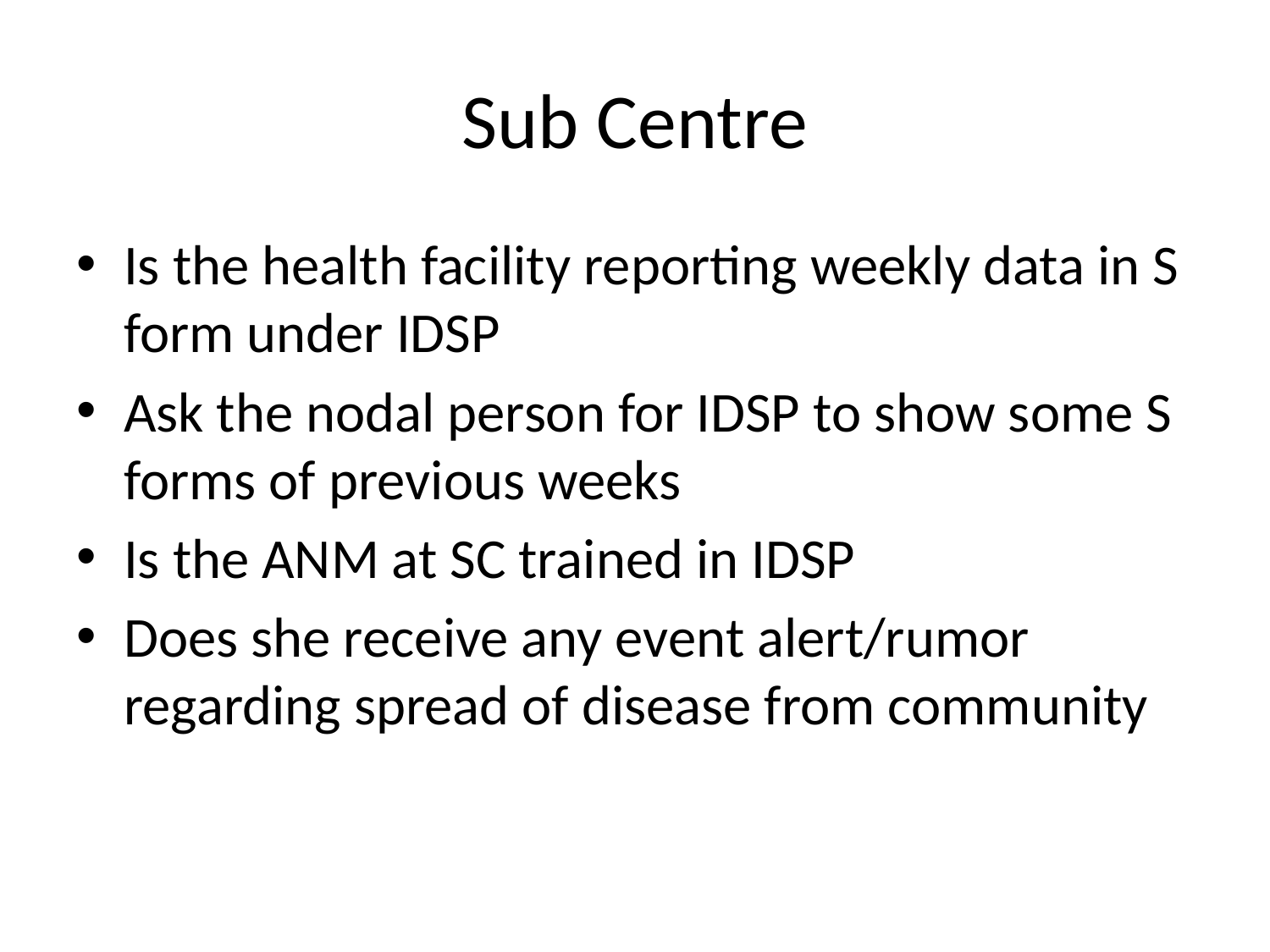

# Sub Centre
Is the health facility reporting weekly data in S form under IDSP
Ask the nodal person for IDSP to show some S forms of previous weeks
Is the ANM at SC trained in IDSP
Does she receive any event alert/rumor regarding spread of disease from community